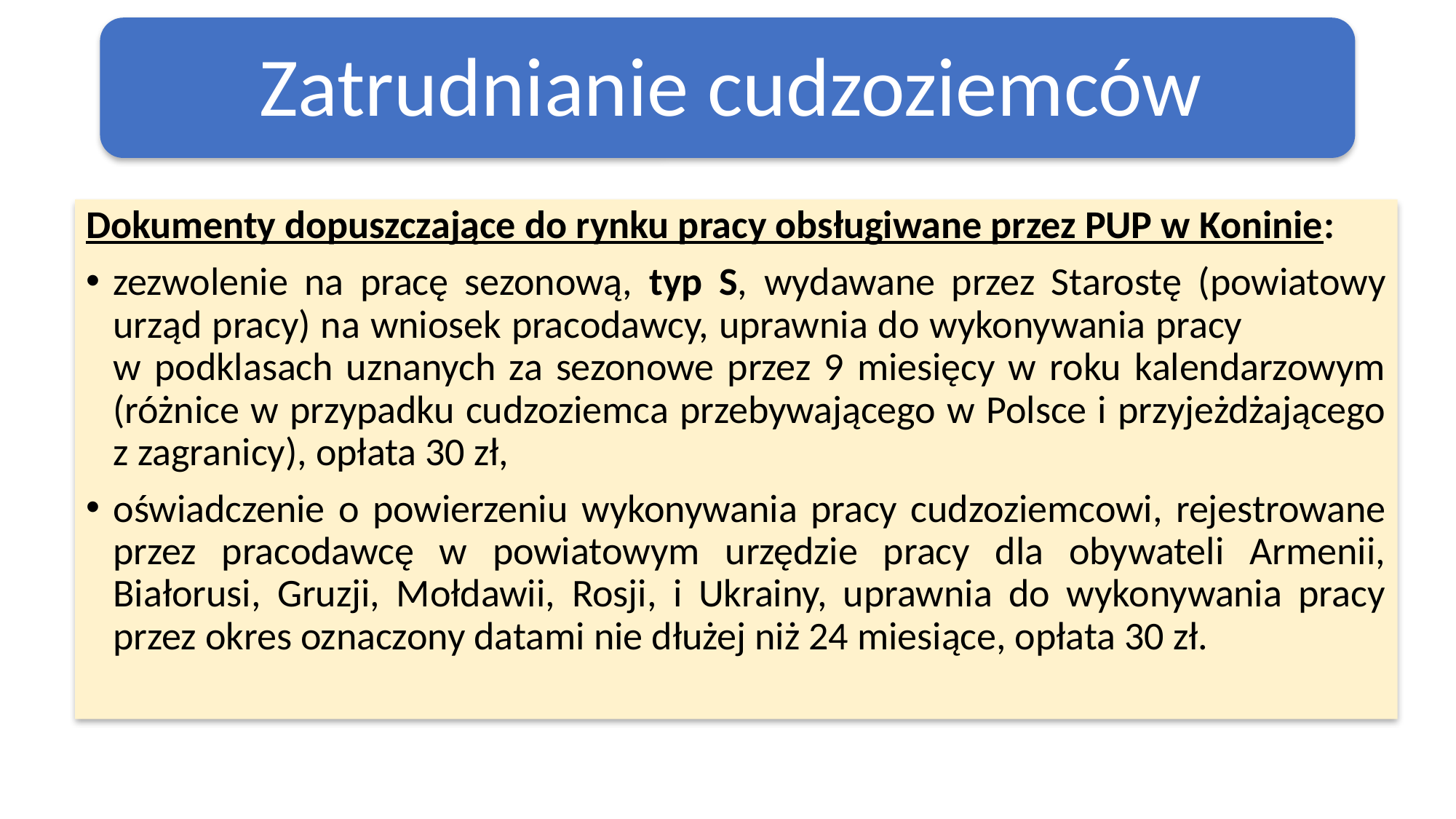

Zatrudnianie cudzoziemców
Dokumenty dopuszczające do rynku pracy obsługiwane przez PUP w Koninie:
zezwolenie na pracę sezonową, typ S, wydawane przez Starostę (powiatowy urząd pracy) na wniosek pracodawcy, uprawnia do wykonywania pracy               w podklasach uznanych za sezonowe przez 9 miesięcy w roku kalendarzowym (różnice w przypadku cudzoziemca przebywającego w Polsce i przyjeżdżającego z zagranicy), opłata 30 zł,
oświadczenie o powierzeniu wykonywania pracy cudzoziemcowi, rejestrowane przez pracodawcę w powiatowym urzędzie pracy dla obywateli Armenii, Białorusi, Gruzji, Mołdawii, Rosji, i Ukrainy, uprawnia do wykonywania pracy przez okres oznaczony datami nie dłużej niż 24 miesiące, opłata 30 zł.